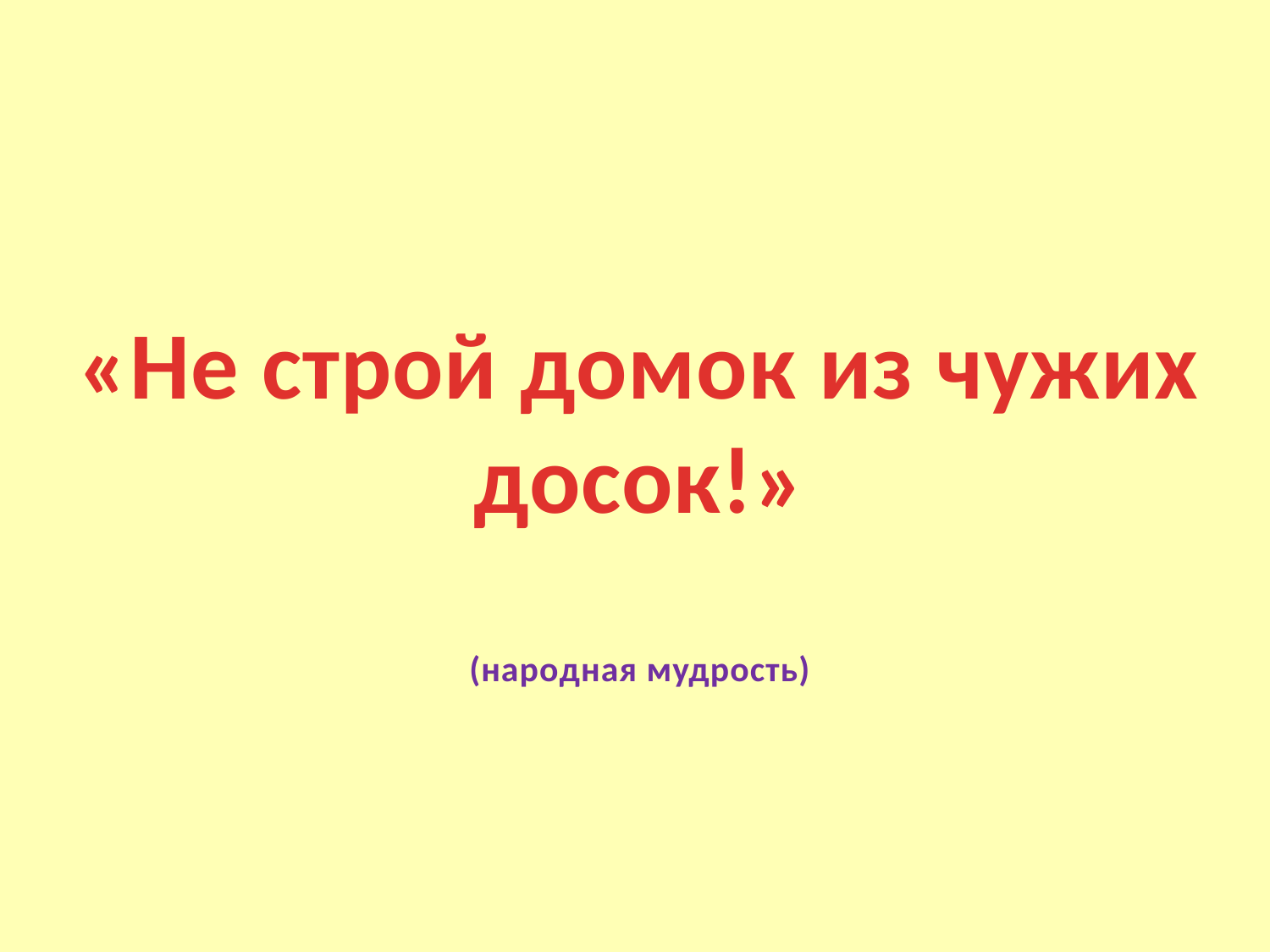

«Не строй домок из чужих досок!»

(народная мудрость)